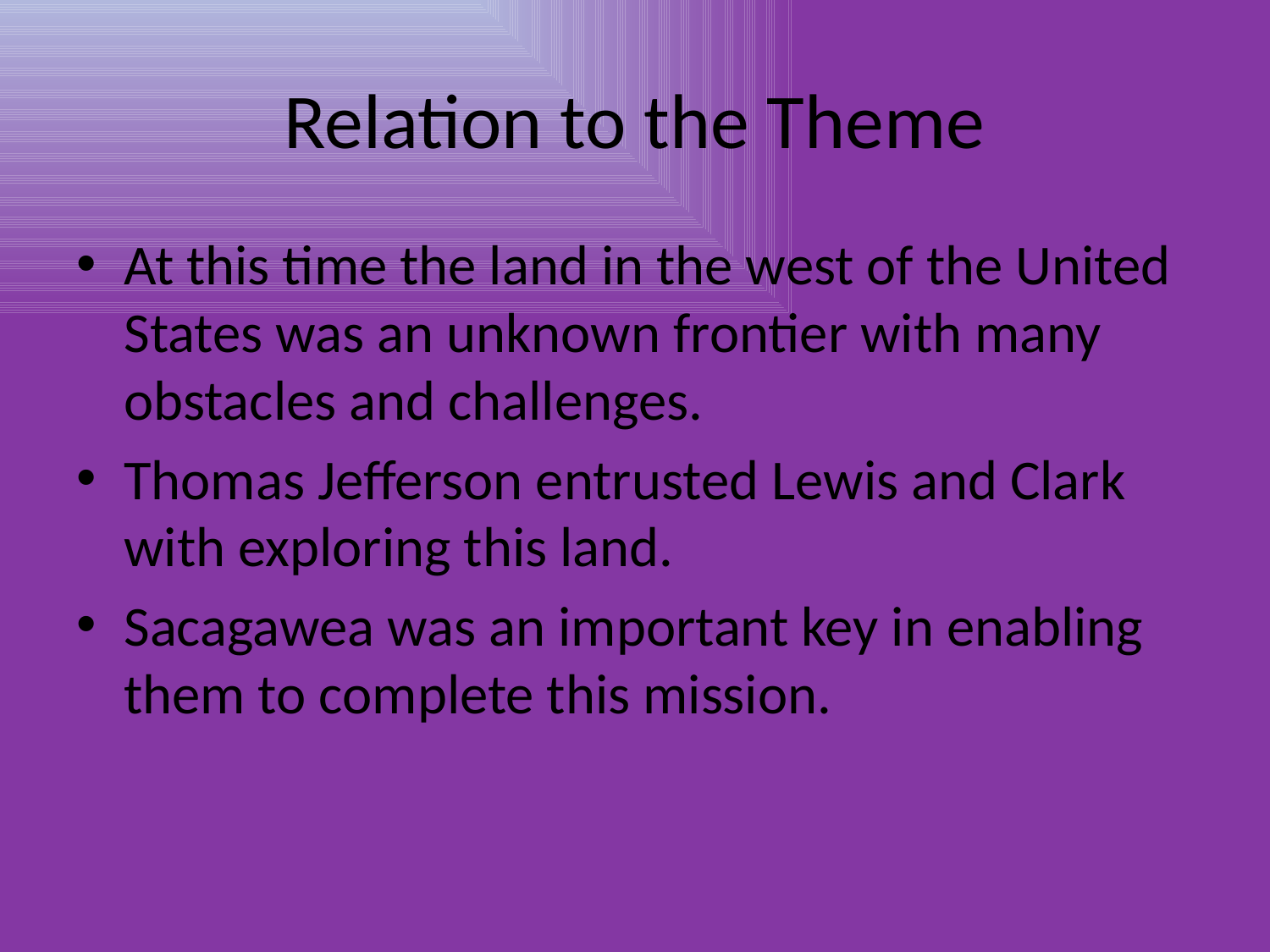

# Relation to the Theme
At this time the land in the west of the United States was an unknown frontier with many obstacles and challenges.
Thomas Jefferson entrusted Lewis and Clark with exploring this land.
Sacagawea was an important key in enabling them to complete this mission.